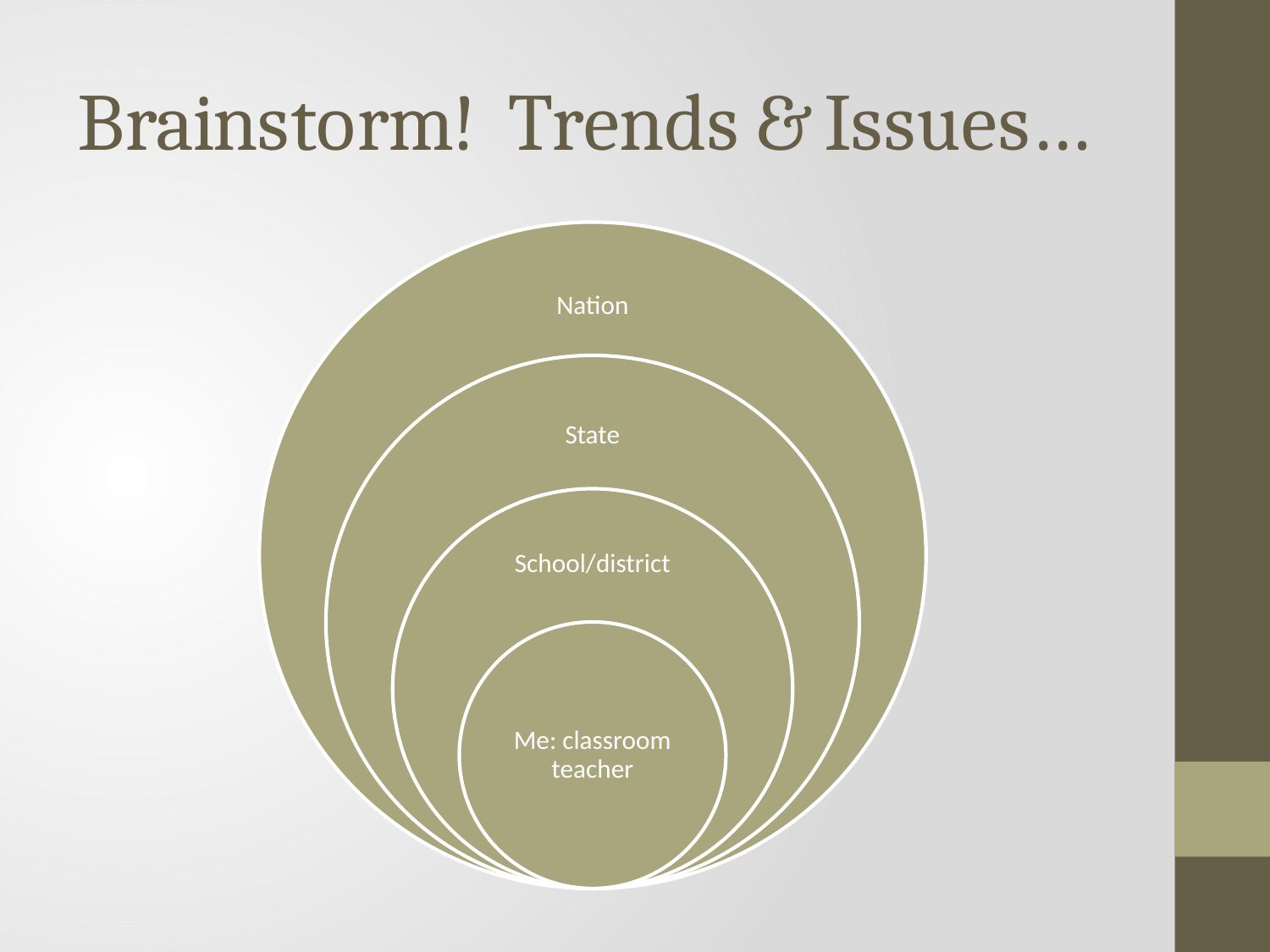

# Brainstorm!  Trends & Issues…
Nation
State
School/district
Me: classroom teacher